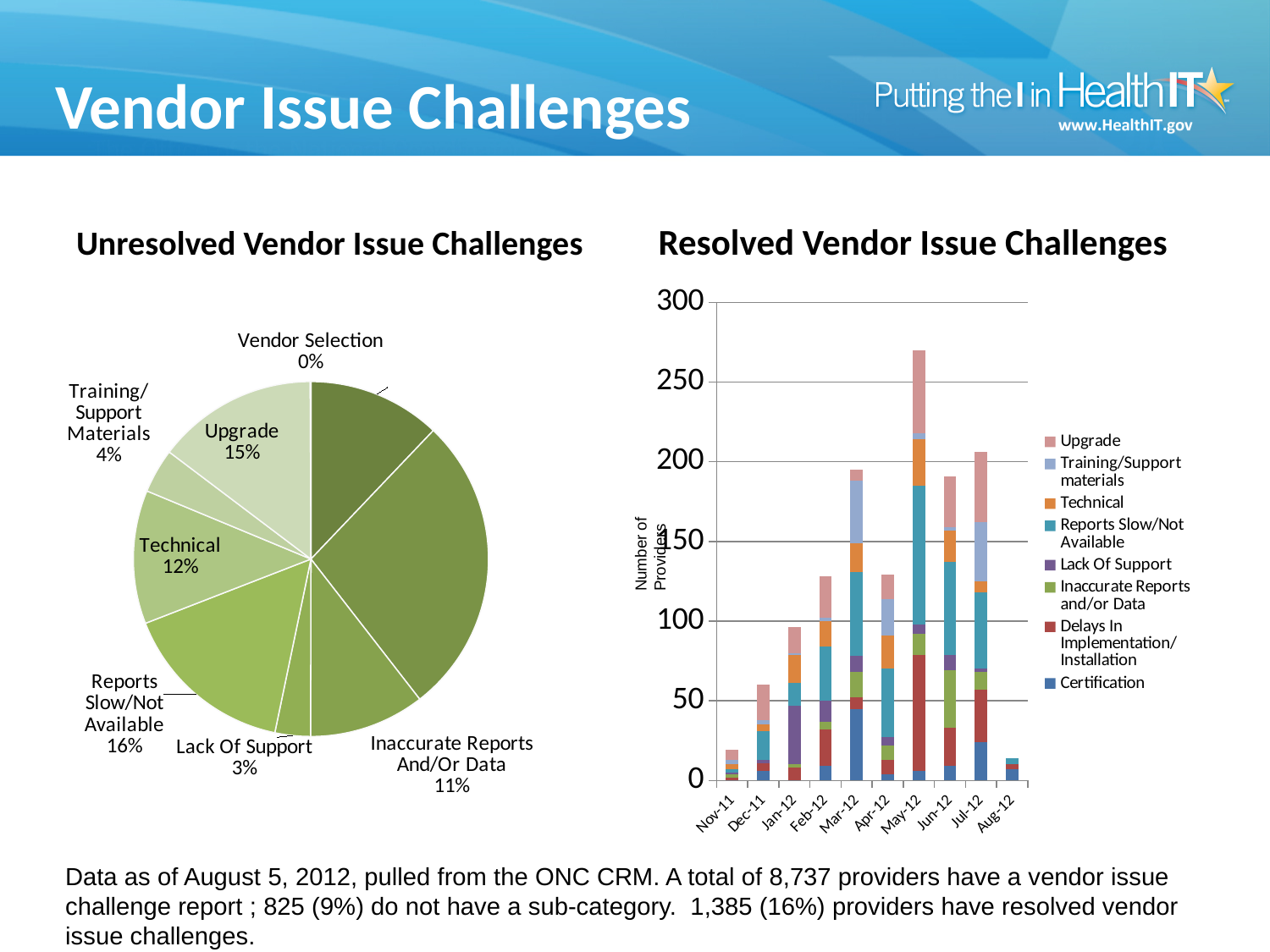

# Vendor Issue Challenges
Unresolved Vendor Issue Challenges
Resolved Vendor Issue Challenges

### Chart

| Category | Number of Issues |
|---|---|
| Certification | 799.0 |
| Delays In Implementation/Installation | 1807.0 |
| Inaccurate Reports And/Or Data | 695.0 |
| Lack Of Support | 213.0 |
| Reports Slow/Not Available | 1045.0 |
| Technical | 803.0 |
| Training/Support Materials | 266.0 |
| Upgrade | 966.0 |
| Vendor Selection | 4.0 |

### Chart

| Category | Certification | Delays In Implementation/Installation | Inaccurate Reports and/or Data | Lack Of Support | Reports Slow/Not Available | Technical | Training/Support materials | Upgrade |
|---|---|---|---|---|---|---|---|---|
| 40848 | 0.0 | 2.0 | 2.0 | 1.0 | 2.0 | 3.0 | 3.0 | 6.0 |
| 40878 | 6.0 | 5.0 | 0.0 | 2.0 | 18.0 | 4.0 | 3.0 | 22.0 |
| 40909 | 0.0 | 8.0 | 2.0 | 37.0 | 14.0 | 18.0 | 1.0 | 16.0 |
| 40940 | 9.0 | 23.0 | 5.0 | 13.0 | 34.0 | 16.0 | 2.0 | 26.0 |
| 40969 | 45.0 | 7.0 | 16.0 | 10.0 | 53.0 | 18.0 | 39.0 | 7.0 |
| 41000 | 4.0 | 9.0 | 9.0 | 5.0 | 43.0 | 21.0 | 23.0 | 15.0 |
| 41030 | 6.0 | 73.0 | 13.0 | 6.0 | 87.0 | 29.0 | 4.0 | 52.0 |
| 41061 | 9.0 | 24.0 | 36.0 | 10.0 | 58.0 | 20.0 | 2.0 | 32.0 |
| 41102 | 24.0 | 33.0 | 11.0 | 2.0 | 48.0 | 7.0 | 37.0 | 44.0 |
| 41133 | 7.0 | 3.0 | 0.0 | 0.0 | 4.0 | 0.0 | 0.0 | 0.0 |
Number of Providers
Data as of August 5, 2012, pulled from the ONC CRM. A total of 8,737 providers have a vendor issue challenge report ; 825 (9%) do not have a sub-category.  1,385 (16%) providers have resolved vendor issue challenges.